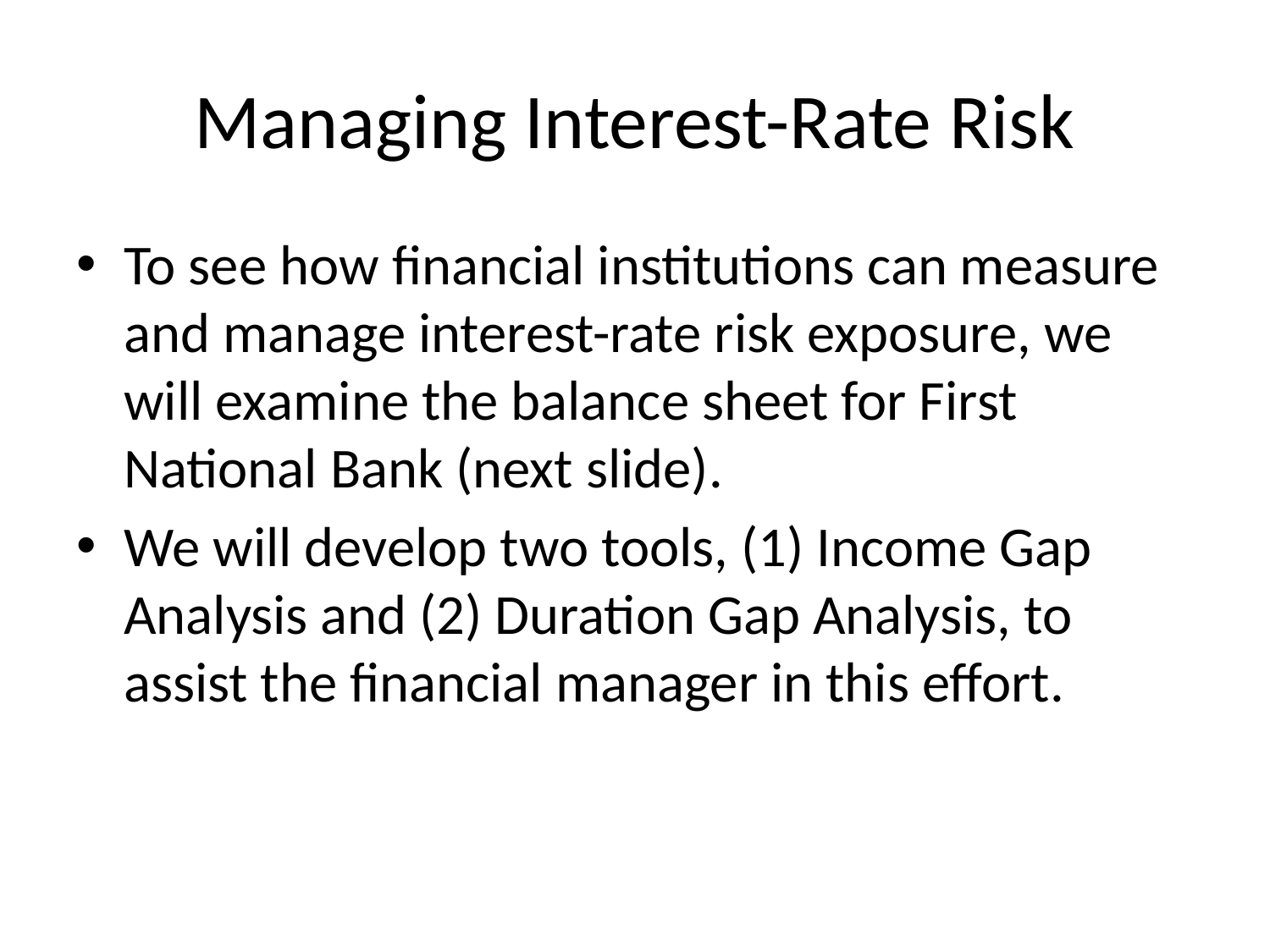

# Managing Interest-Rate Risk
To see how financial institutions can measure and manage interest-rate risk exposure, we will examine the balance sheet for First National Bank (next slide).
We will develop two tools, (1) Income Gap Analysis and (2) Duration Gap Analysis, to assist the financial manager in this effort.